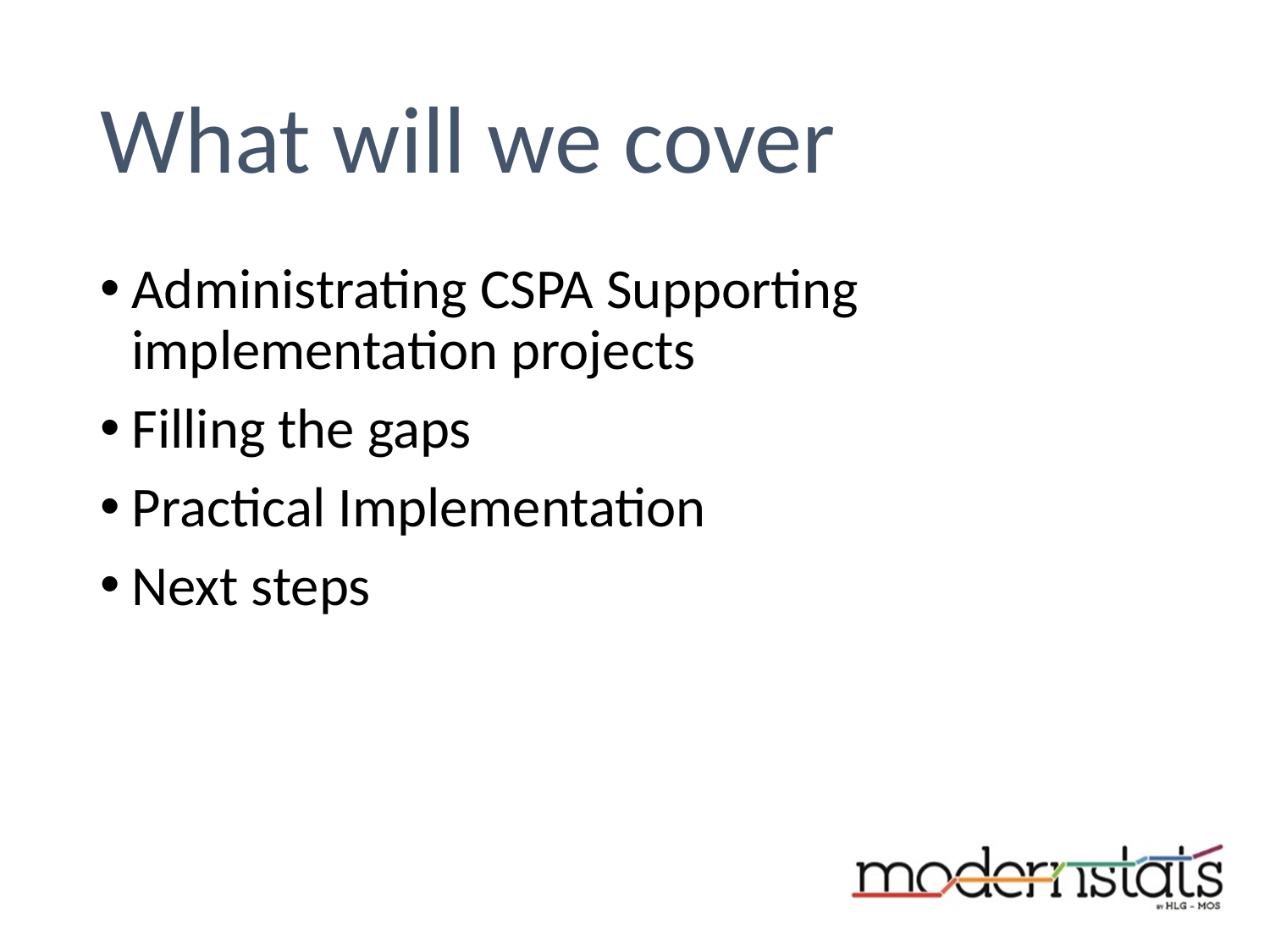

# What will we cover
Administrating CSPA Supporting implementation projects
Filling the gaps
Practical Implementation
Next steps